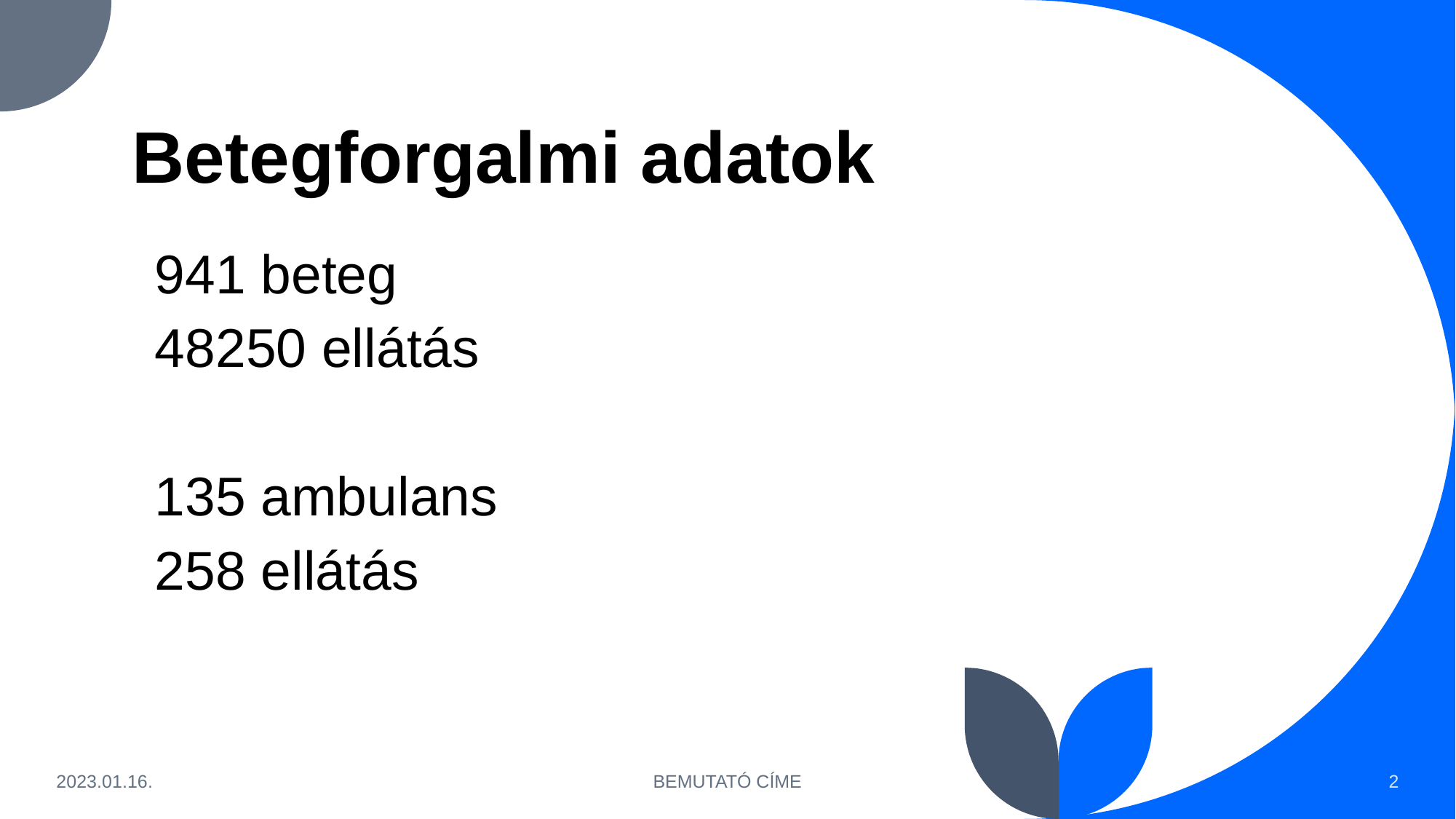

# Betegforgalmi adatok
941 beteg
48250 ellátás

135 ambulans
258 ellátás

2023.01.16.
BEMUTATÓ CÍME
2